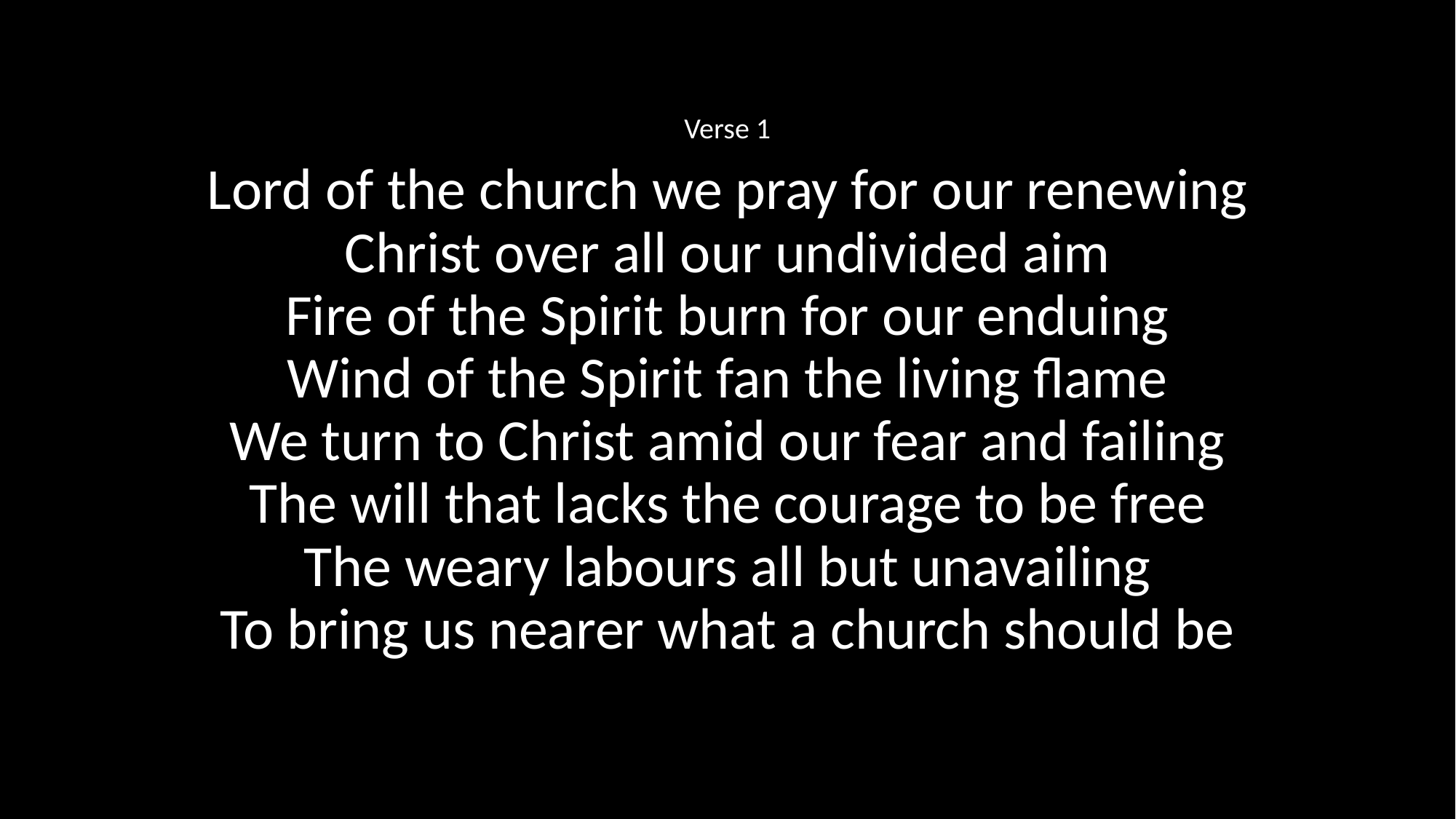

Verse 1
Lord of the church we pray for our renewing
Christ over all our undivided aim
Fire of the Spirit burn for our enduing
Wind of the Spirit fan the living flame
We turn to Christ amid our fear and failing
The will that lacks the courage to be free
The weary labours all but unavailing
To bring us nearer what a church should be